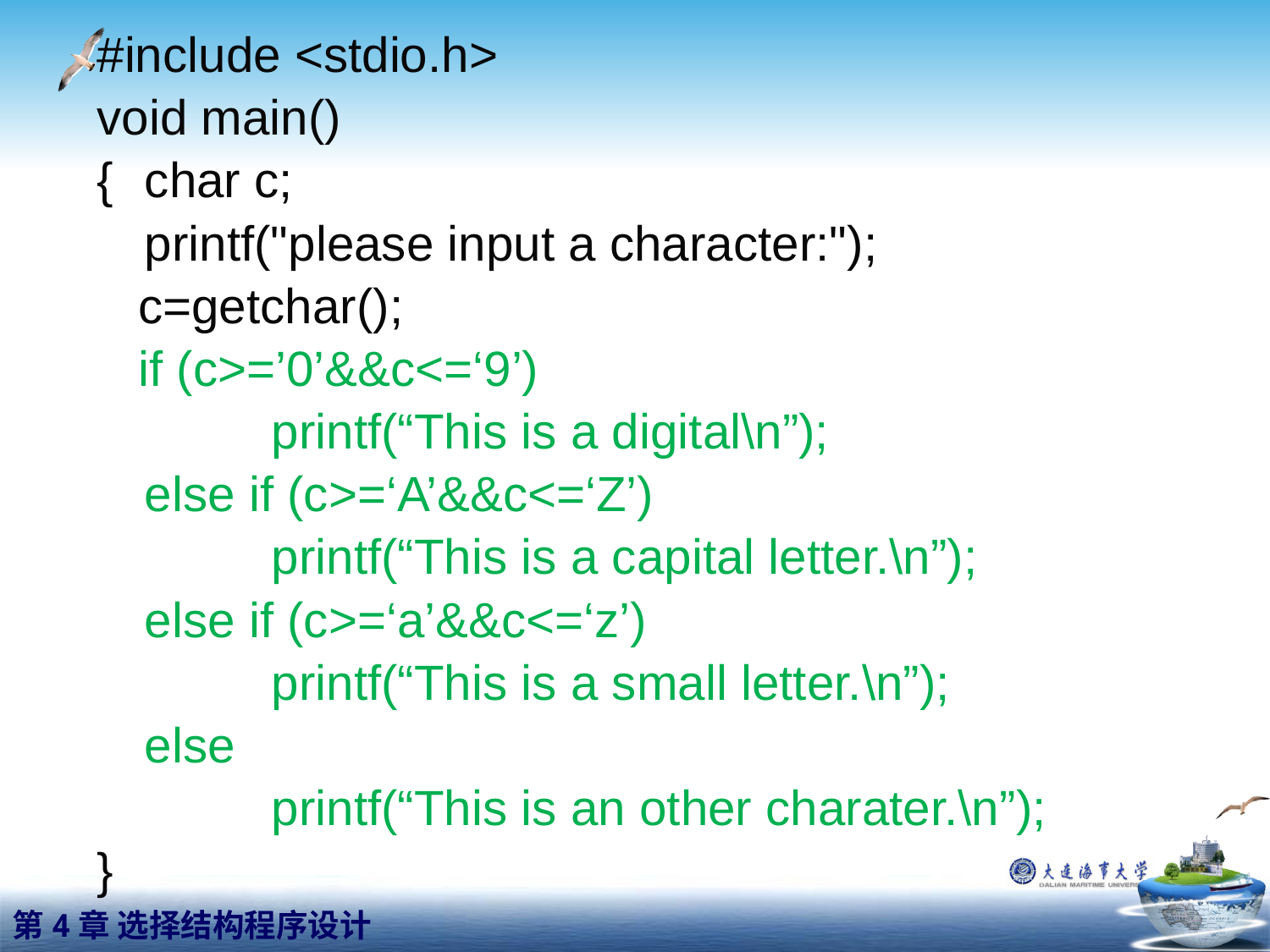

#include <stdio.h>
void main()
{	char c;
	printf("please input a character:");
   c=getchar();
   if (c>=’0’&&c<=‘9’)
		printf(“This is a digital\n”);
	else if (c>=‘A’&&c<=‘Z’)
		printf(“This is a capital letter.\n”);
	else if (c>=‘a’&&c<=‘z’)
		printf(“This is a small letter.\n”);
	else
		printf(“This is an other charater.\n”);
}